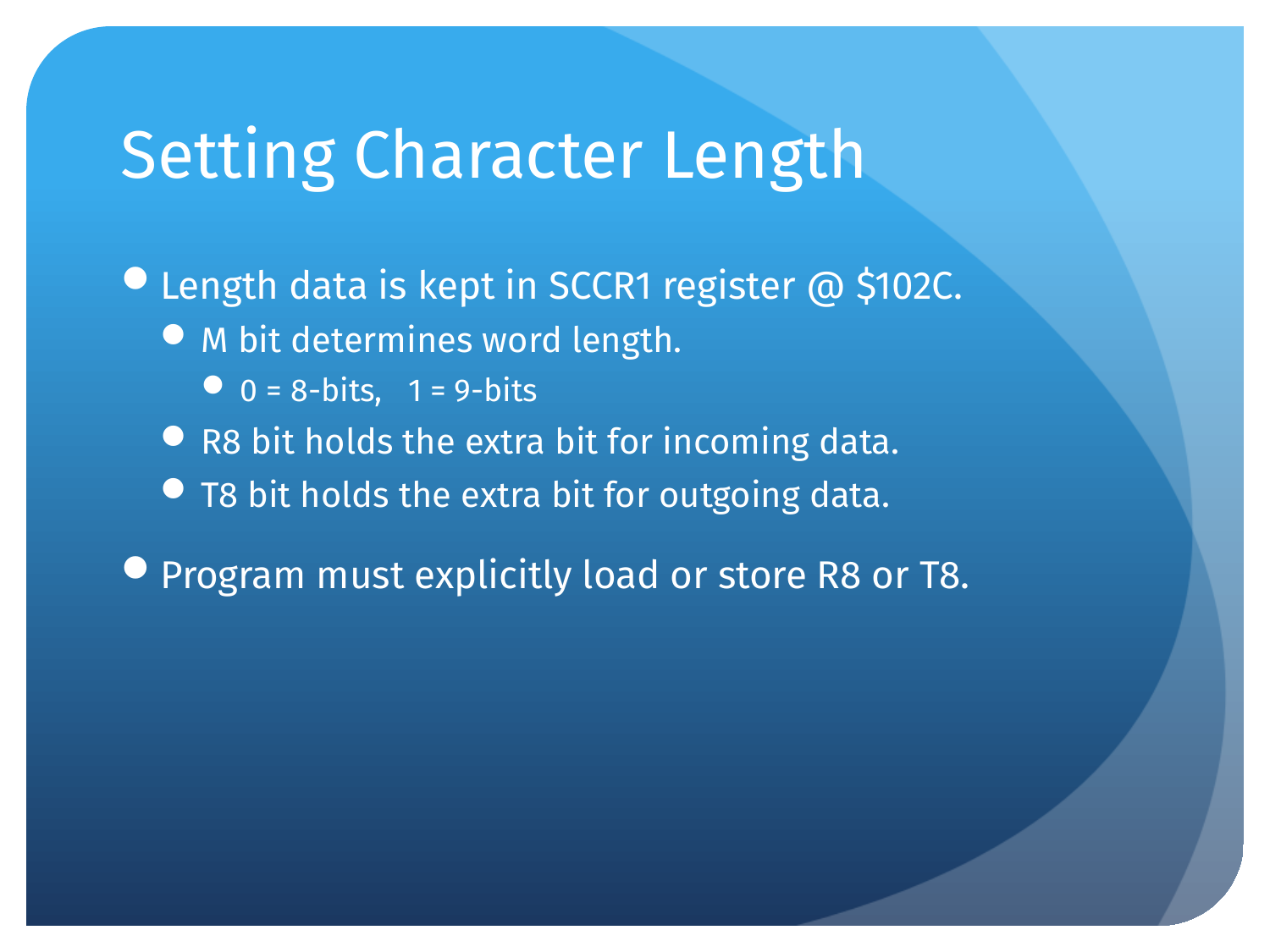

# Setting Character Length
Length data is kept in SCCR1 register @ $102C.
M bit determines word length.
0 = 8-bits,   1 = 9-bits
R8 bit holds the extra bit for incoming data.
T8 bit holds the extra bit for outgoing data.
Program must explicitly load or store R8 or T8.